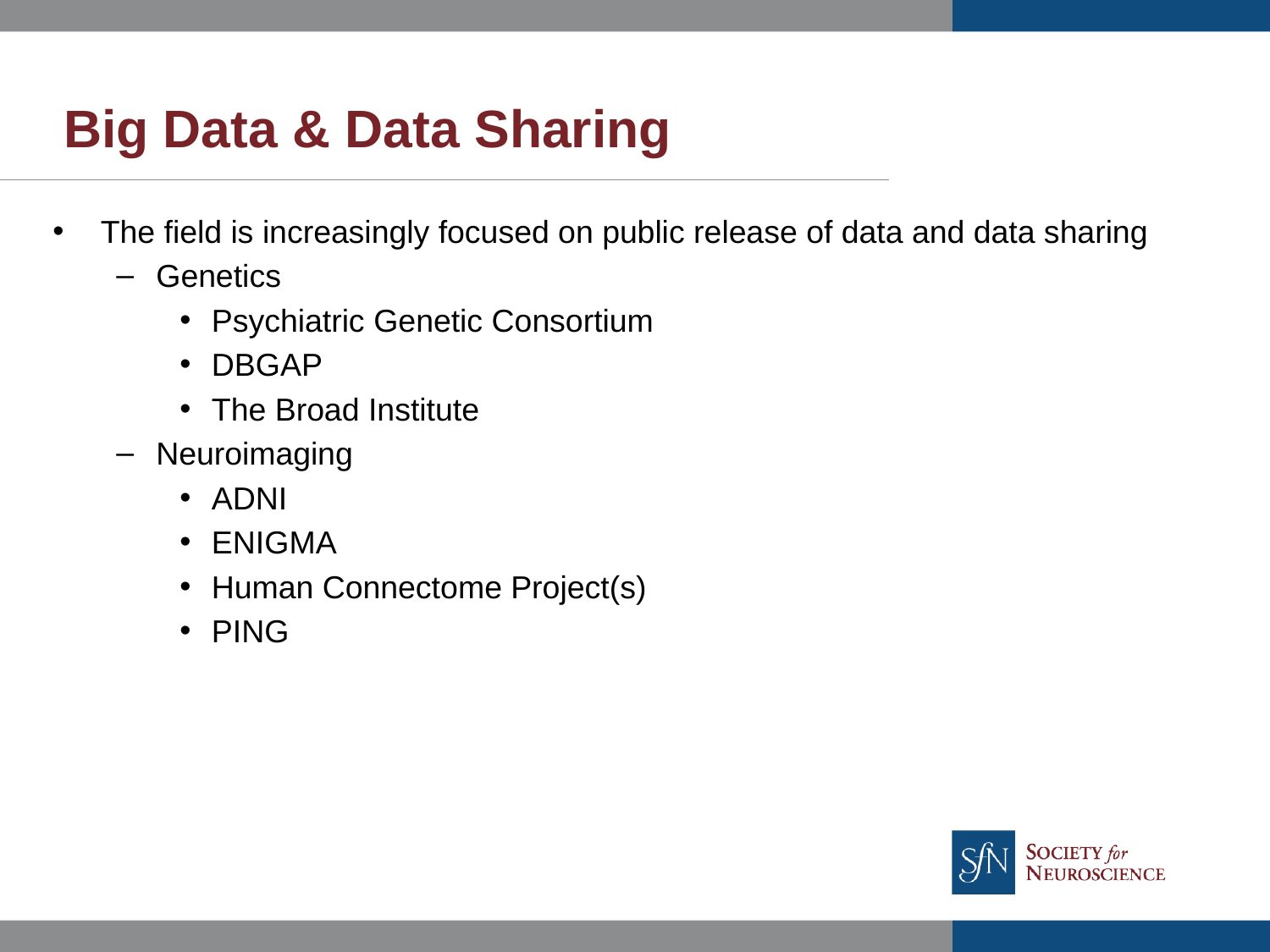

# Big Data & Data Sharing
The field is increasingly focused on public release of data and data sharing
Genetics
Psychiatric Genetic Consortium
DBGAP
The Broad Institute
Neuroimaging
ADNI
ENIGMA
Human Connectome Project(s)
PING